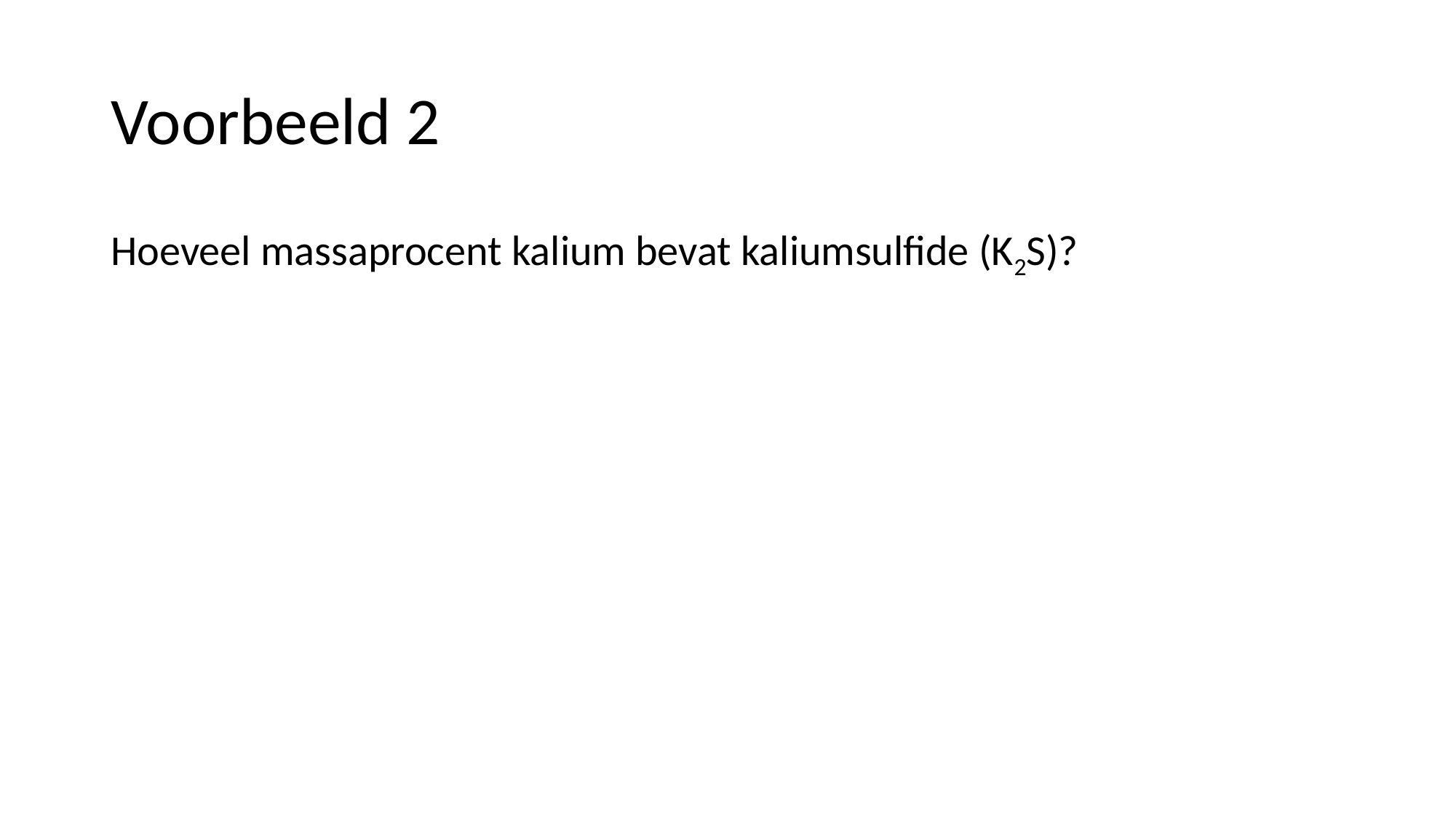

# Voorbeeld 2
Hoeveel massaprocent kalium bevat kaliumsulfide (K2S)?